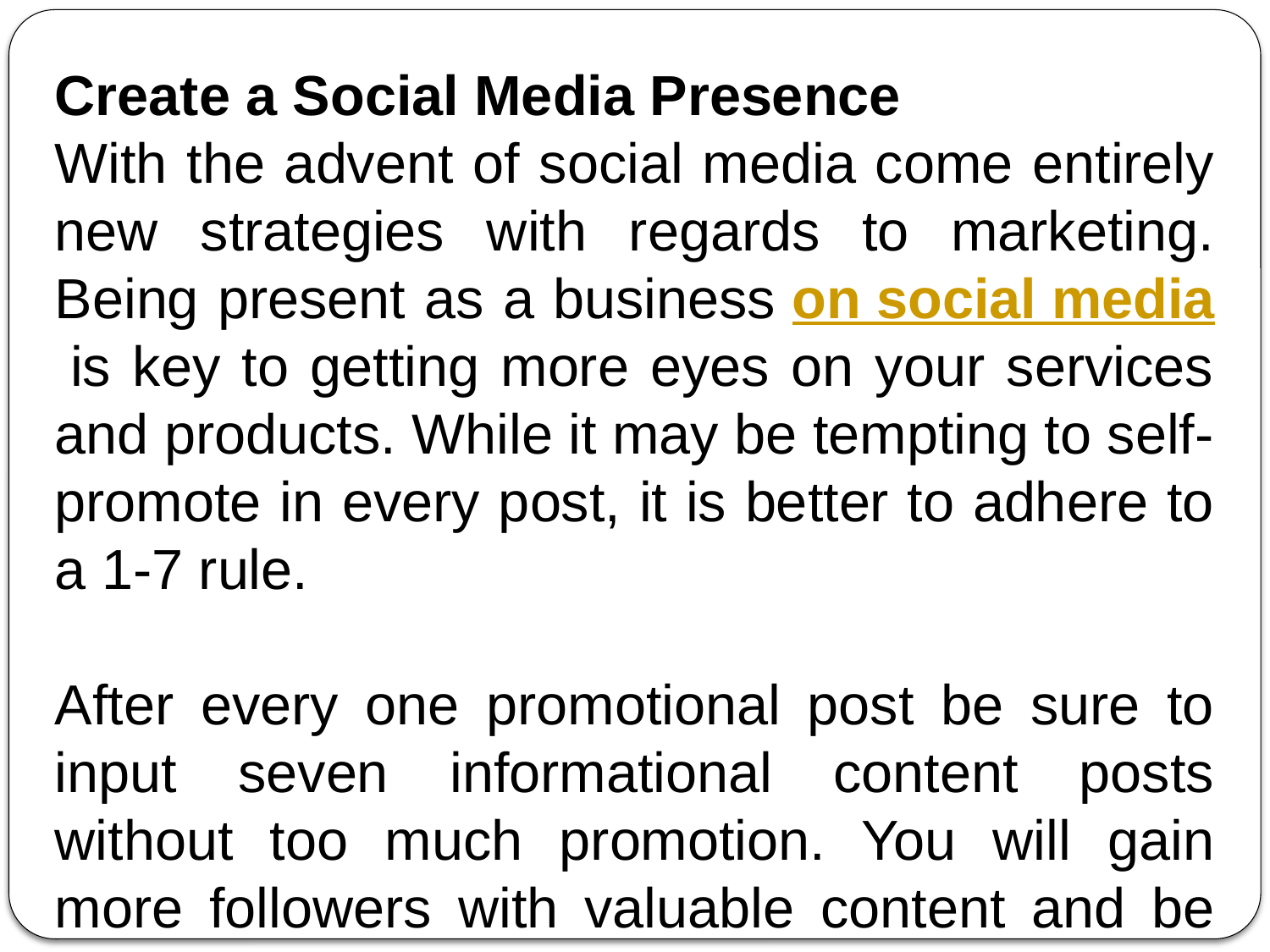

Create a Social Media Presence
With the advent of social media come entirely new strategies with regards to marketing. Being present as a business on social media is key to getting more eyes on your services and products. While it may be tempting to self-promote in every post, it is better to adhere to a 1-7 rule.

After every one promotional post be sure to input seven informational content posts without too much promotion. You will gain more followers with valuable content and be able to promote yourself better in the process.